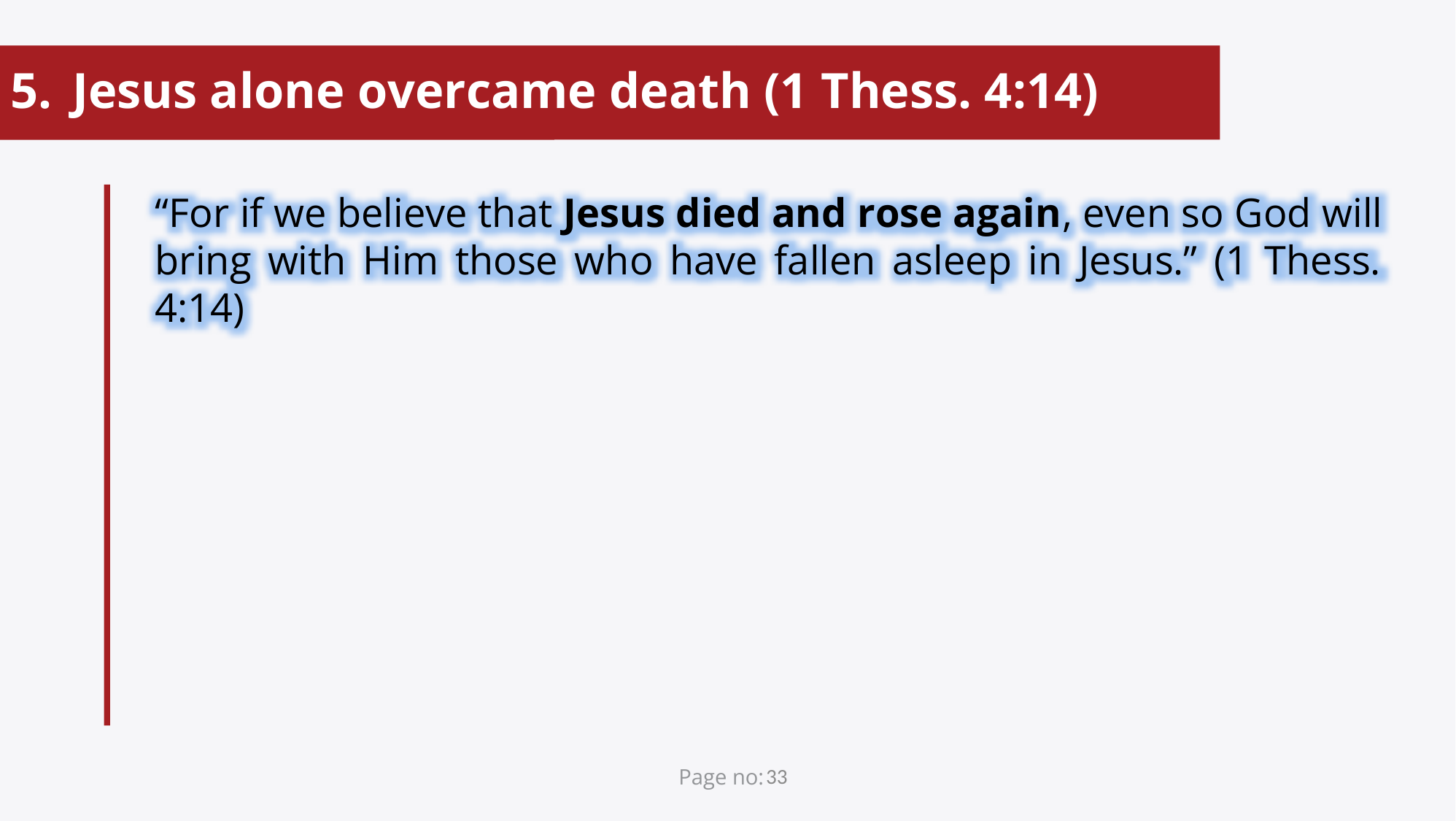

Jesus alone overcame death (1 Thess. 4:14)
“For if we believe that Jesus died and rose again, even so God will bring with Him those who have fallen asleep in Jesus.” (1 Thess. 4:14)